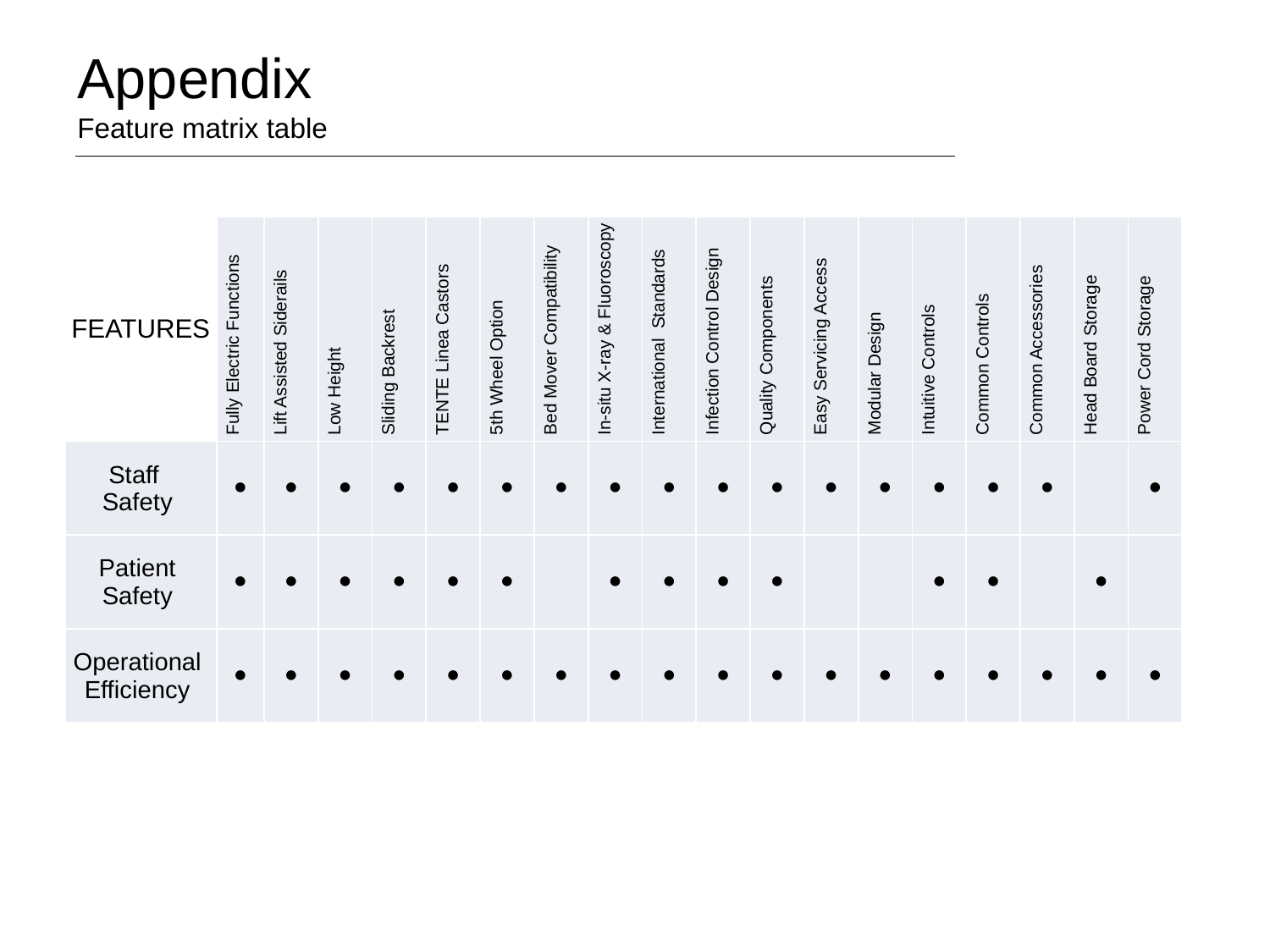

Appendix
Feature matrix table
| FEATURES | Fully Electric Functions | Lift Assisted Siderails | Low Height | Sliding Backrest | TENTE Linea Castors | 5th Wheel Option | Bed Mover Compatibility | In-situ X-ray & Fluoroscopy | International Standards | Infection Control Design | Quality Components | Easy Servicing Access | Modular Design | Intuitive Controls | Common Controls | Common Accessories | Head Board Storage | Power Cord Storage |
| --- | --- | --- | --- | --- | --- | --- | --- | --- | --- | --- | --- | --- | --- | --- | --- | --- | --- | --- |
| Staff Safety | ● | ● | ● | ● | ● | ● | ● | ● | ● | ● | ● | ● | ● | ● | ● | ● |  | ● |
| Patient Safety | ● | ● | ● | ● | ● | ● |  | ● | ● | ● | ● |  |  | ● | ● |  | ● |  |
| Operational Efficiency | ● | ● | ● | ● | ● | ● | ● | ● | ● | ● | ● | ● | ● | ● | ● | ● | ● | ● |